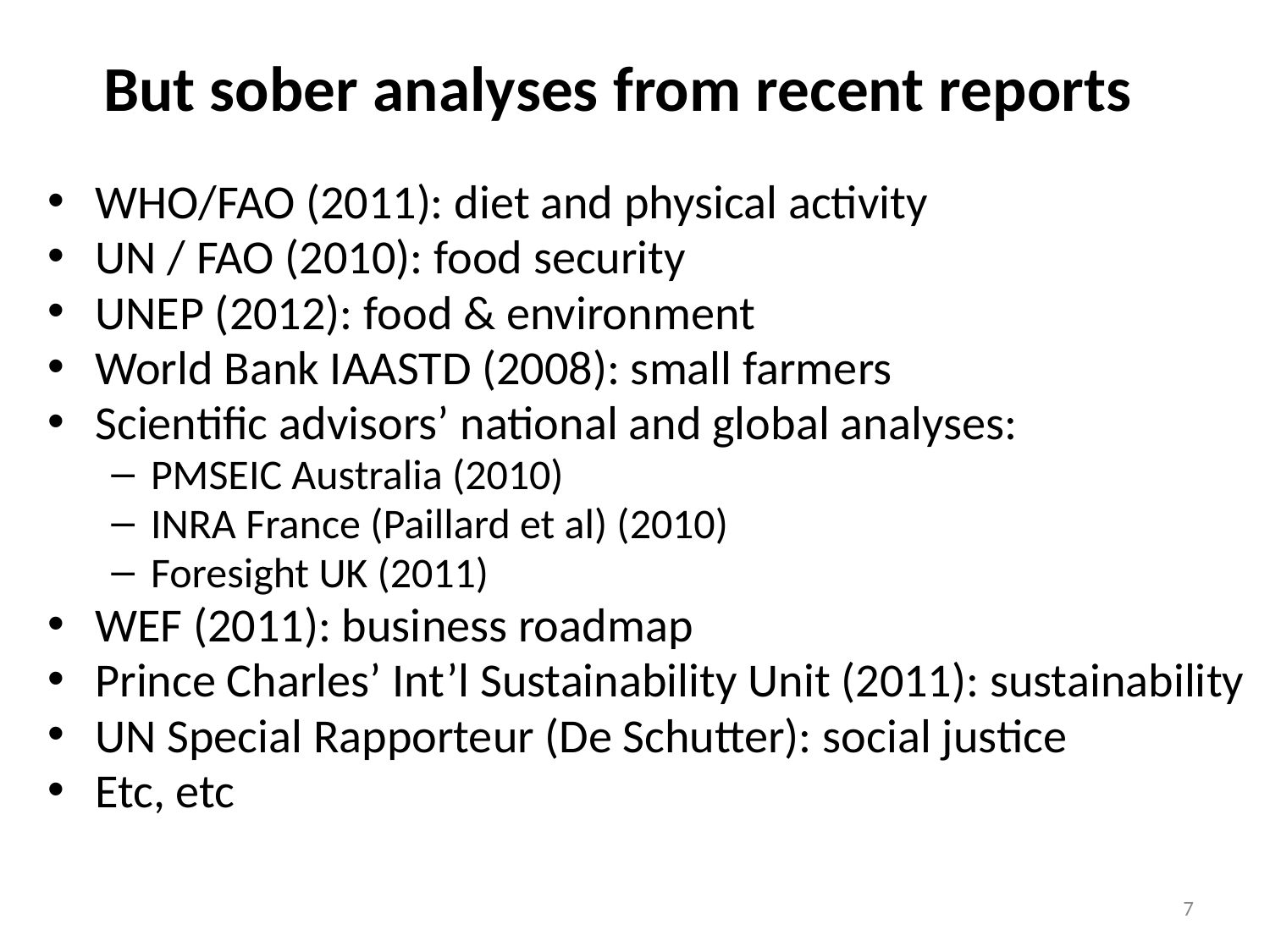

# But sober analyses from recent reports
WHO/FAO (2011): diet and physical activity
UN / FAO (2010): food security
UNEP (2012): food & environment
World Bank IAASTD (2008): small farmers
Scientific advisors’ national and global analyses:
PMSEIC Australia (2010)
INRA France (Paillard et al) (2010)
Foresight UK (2011)
WEF (2011): business roadmap
Prince Charles’ Int’l Sustainability Unit (2011): sustainability
UN Special Rapporteur (De Schutter): social justice
Etc, etc

7